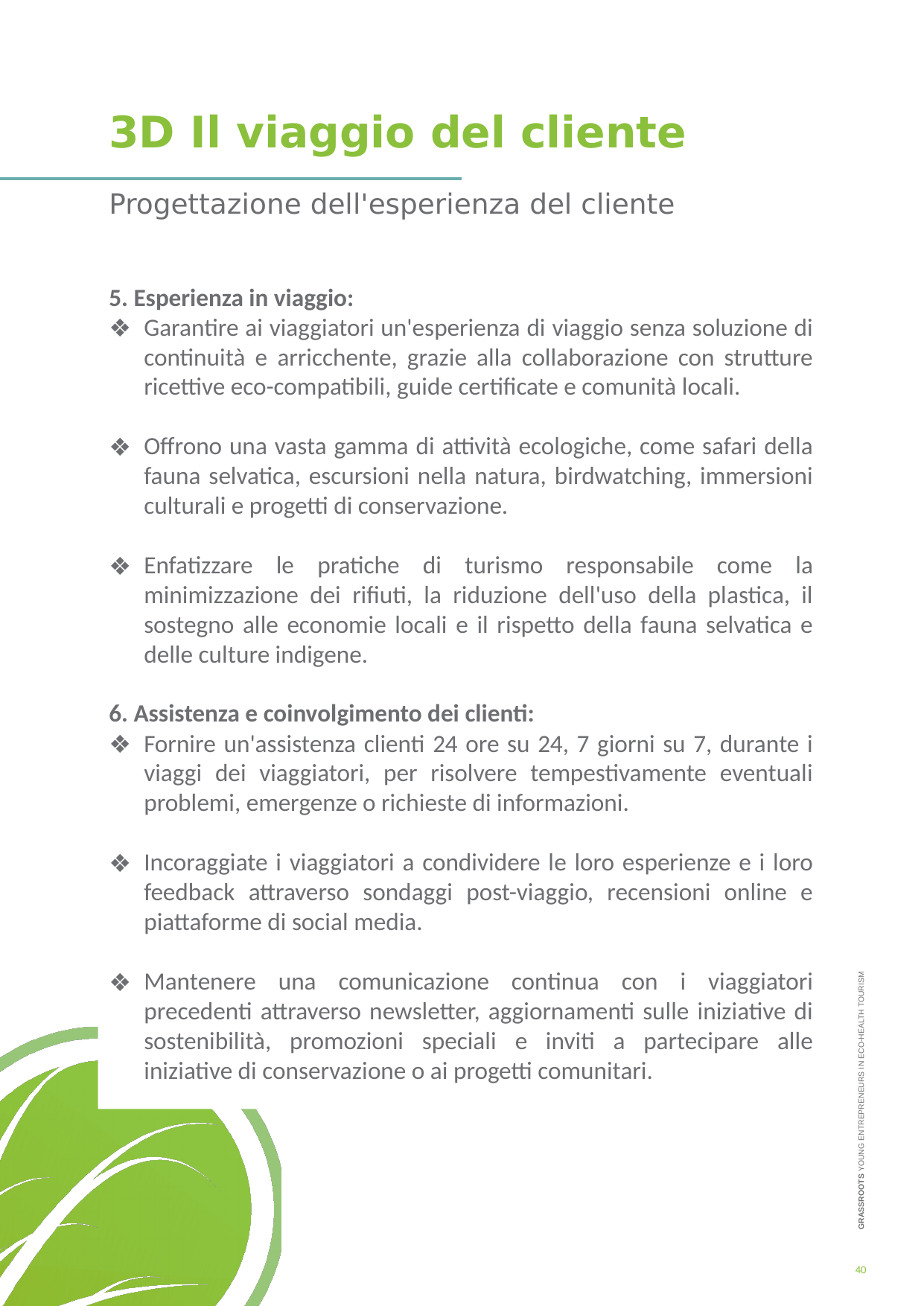

3D Il viaggio del cliente
Progettazione dell'esperienza del cliente
5. Esperienza in viaggio:
Garantire ai viaggiatori un'esperienza di viaggio senza soluzione di continuità e arricchente, grazie alla collaborazione con strutture ricettive eco-compatibili, guide certificate e comunità locali.

Offrono una vasta gamma di attività ecologiche, come safari della fauna selvatica, escursioni nella natura, birdwatching, immersioni culturali e progetti di conservazione.

Enfatizzare le pratiche di turismo responsabile come la minimizzazione dei rifiuti, la riduzione dell'uso della plastica, il sostegno alle economie locali e il rispetto della fauna selvatica e delle culture indigene.
6. Assistenza e coinvolgimento dei clienti:
Fornire un'assistenza clienti 24 ore su 24, 7 giorni su 7, durante i viaggi dei viaggiatori, per risolvere tempestivamente eventuali problemi, emergenze o richieste di informazioni.

Incoraggiate i viaggiatori a condividere le loro esperienze e i loro feedback attraverso sondaggi post-viaggio, recensioni online e piattaforme di social media.

Mantenere una comunicazione continua con i viaggiatori precedenti attraverso newsletter, aggiornamenti sulle iniziative di sostenibilità, promozioni speciali e inviti a partecipare alle iniziative di conservazione o ai progetti comunitari.

40